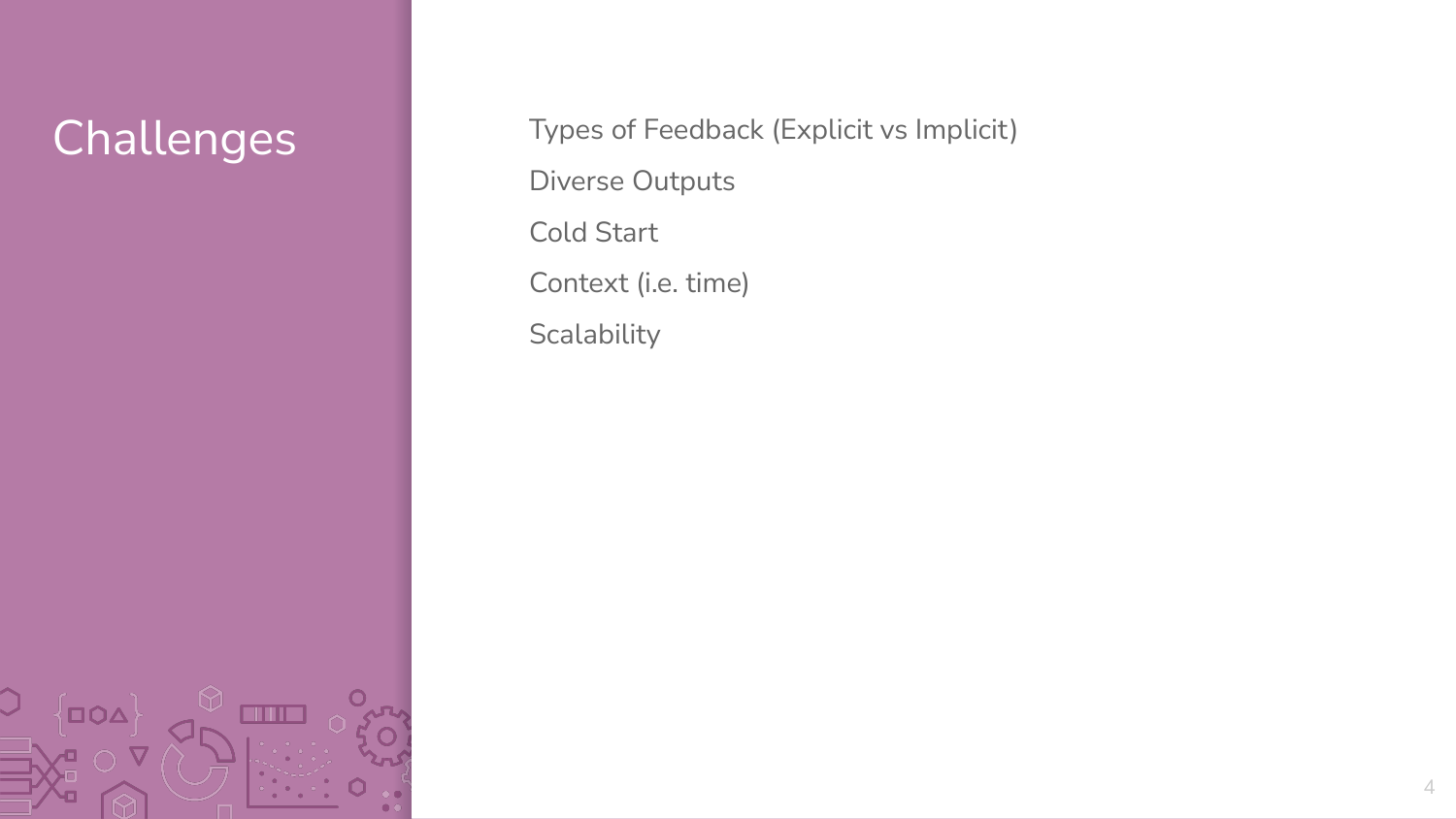

# Challenges
Types of Feedback (Explicit vs Implicit)
Diverse Outputs
Cold Start
Context (i.e. time)
Scalability
4